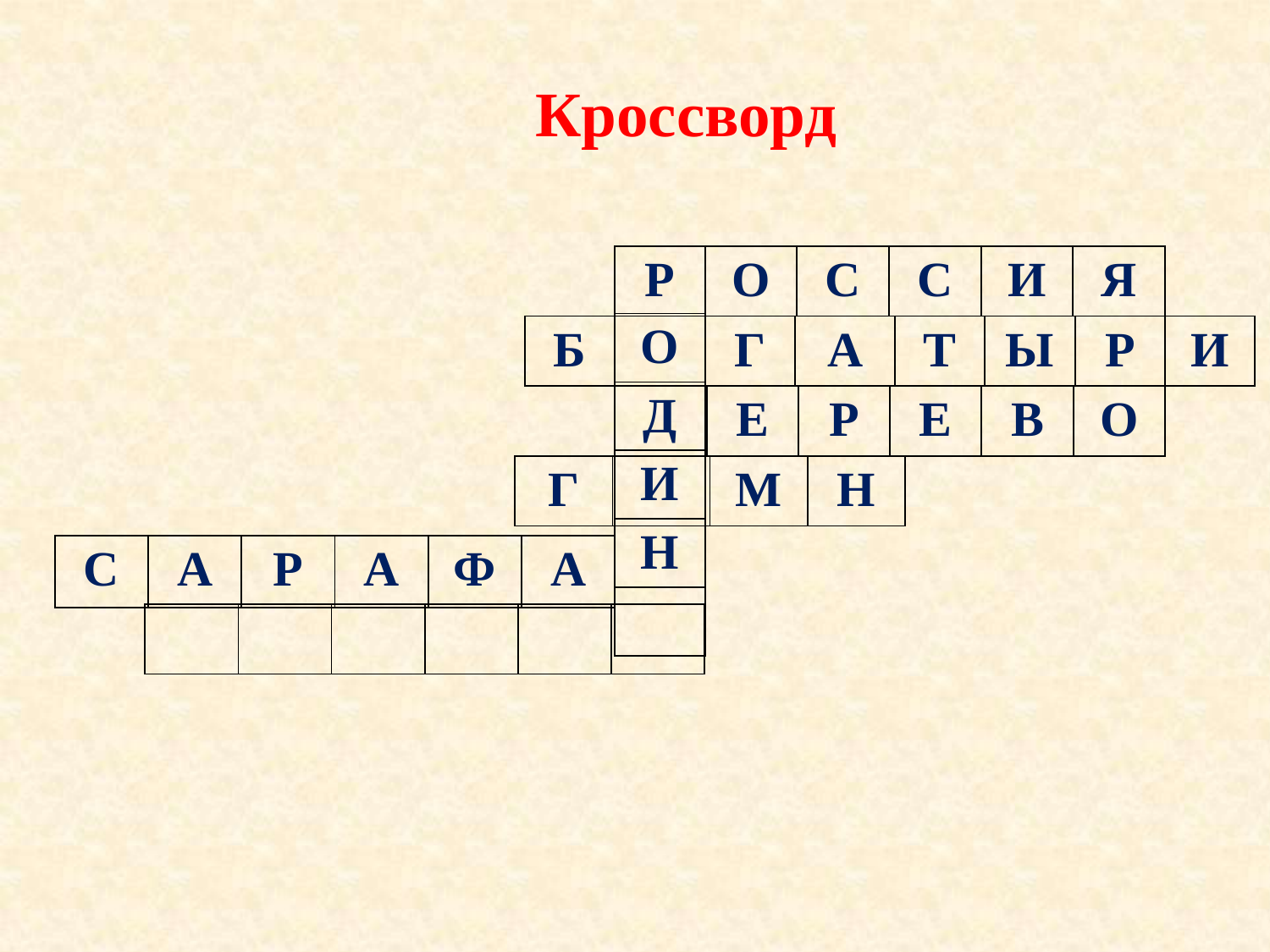

Кроссворд
#
| Р |
| --- |
| О |
| Д |
| И |
| Н |
|  |
| О | С | С | И | Я |
| --- | --- | --- | --- | --- |
| Б |  | Г | А | Т | Ы | Р | И |
| --- | --- | --- | --- | --- | --- | --- | --- |
|  | Е | Р | Е | В | О |
| --- | --- | --- | --- | --- | --- |
| Г |  | М | Н |
| --- | --- | --- | --- |
| С | А | Р | А | Ф | А |
| --- | --- | --- | --- | --- | --- |
|  |  |  |  |  |  |
| --- | --- | --- | --- | --- | --- |